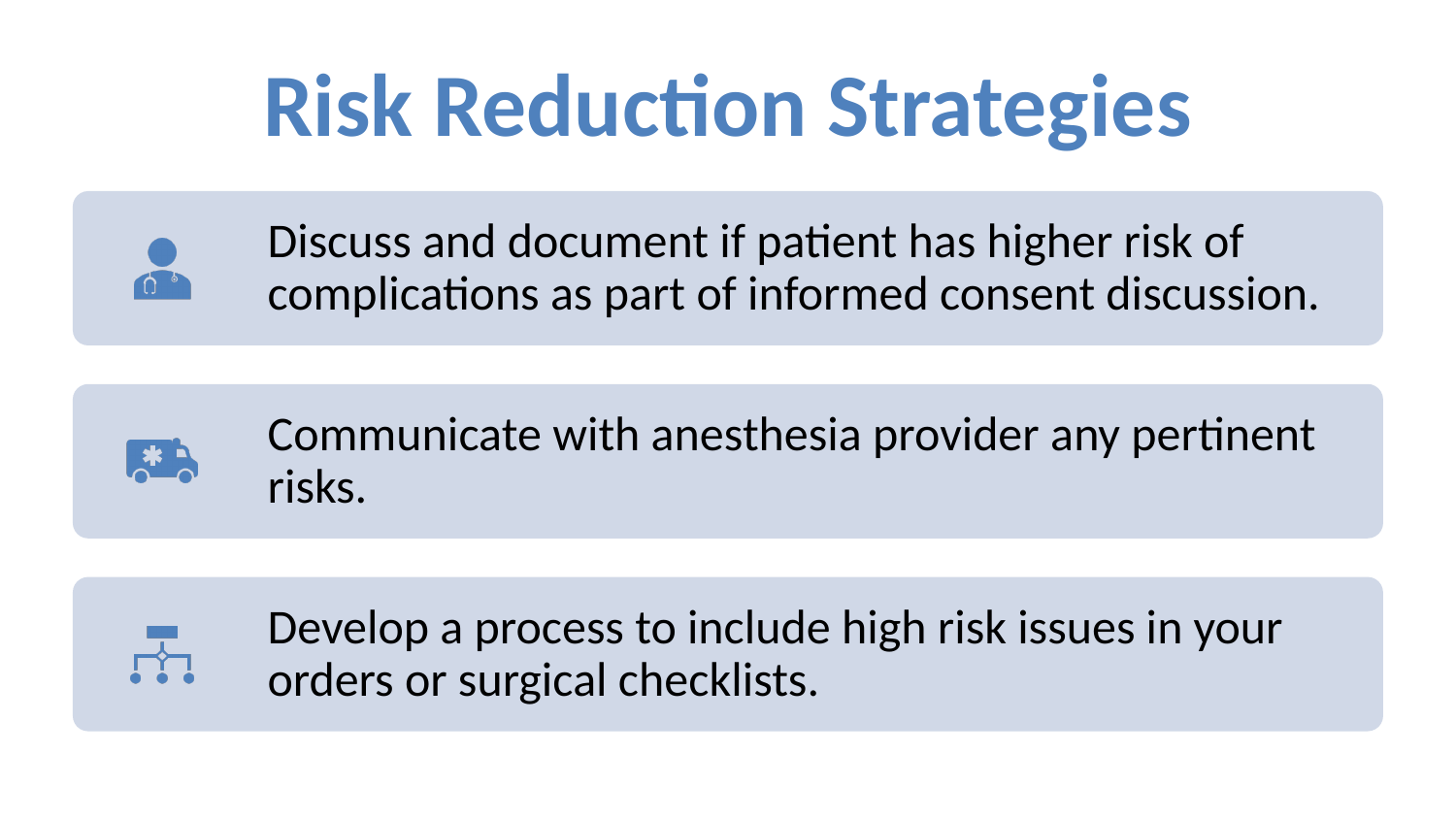

# Risk Reduction Strategies
Discuss and document if patient has higher risk of complications as part of informed consent discussion.
Communicate with anesthesia provider any pertinent risks.
Develop a process to include high risk issues in your orders or surgical checklists.